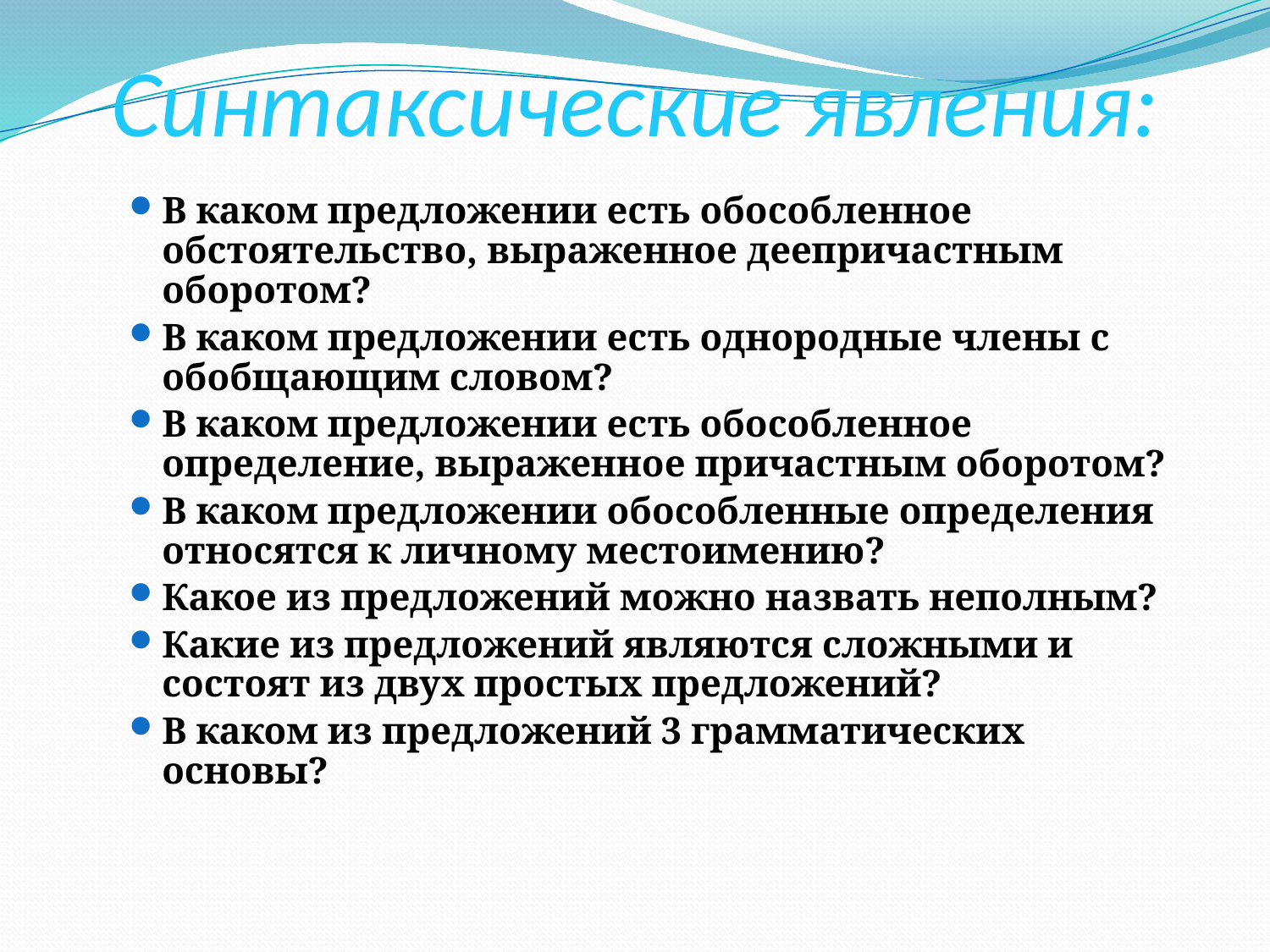

# Синтаксические явления:
В каком предложении есть обособленное обстоятельство, выраженное деепричастным оборотом?
В каком предложении есть однородные члены с обобщающим словом?
В каком предложении есть обособленное определение, выраженное причастным оборотом?
В каком предложении обособленные определения относятся к личному местоимению?
Какое из предложений можно назвать неполным?
Какие из предложений являются сложными и состоят из двух простых предложений?
В каком из предложений 3 грамматических основы?